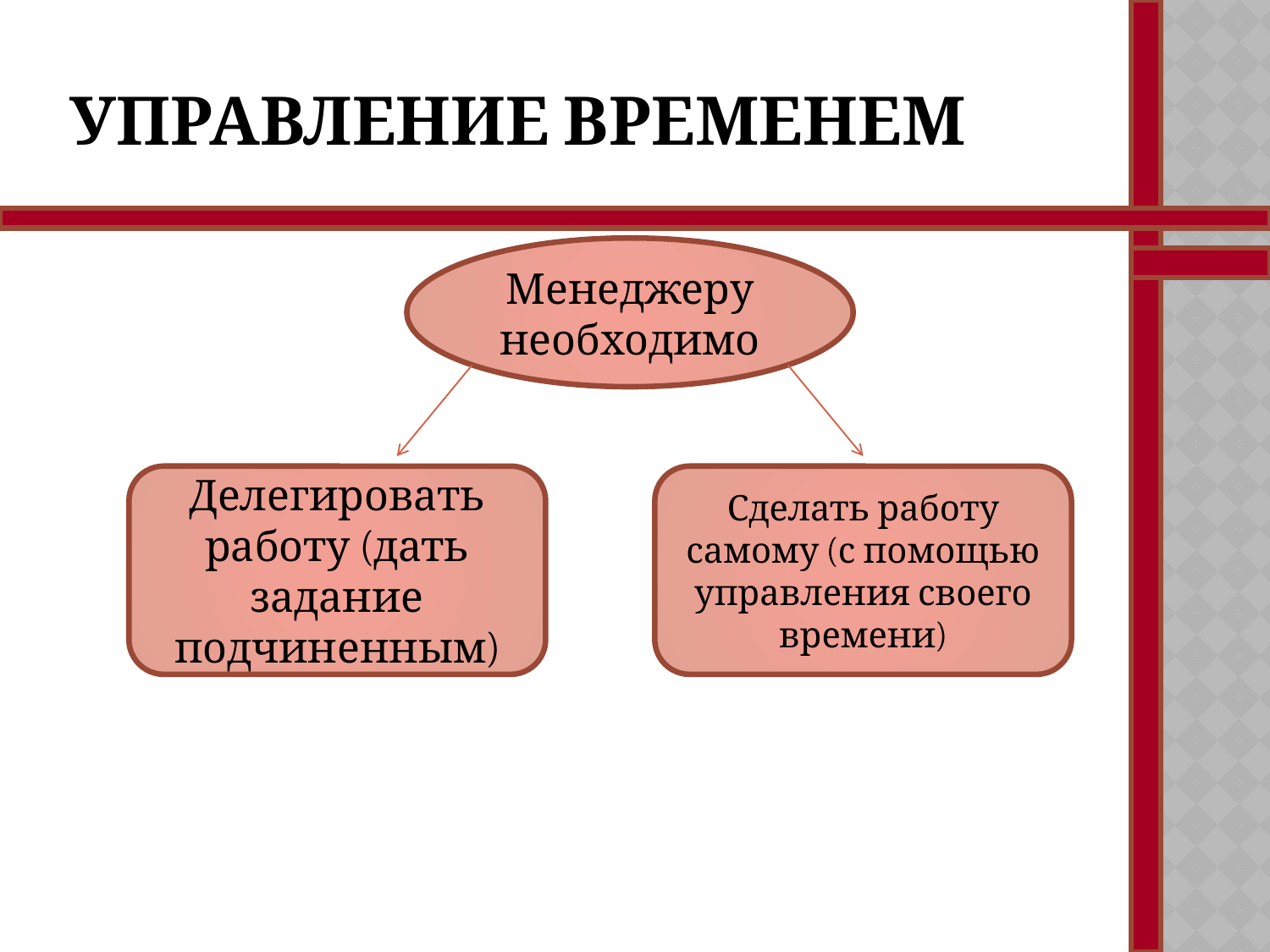

# Управление временем

Менеджеру необходимо
Делегировать работу (дать задание подчиненным)
Сделать работу самому (с помощью управления своего времени)